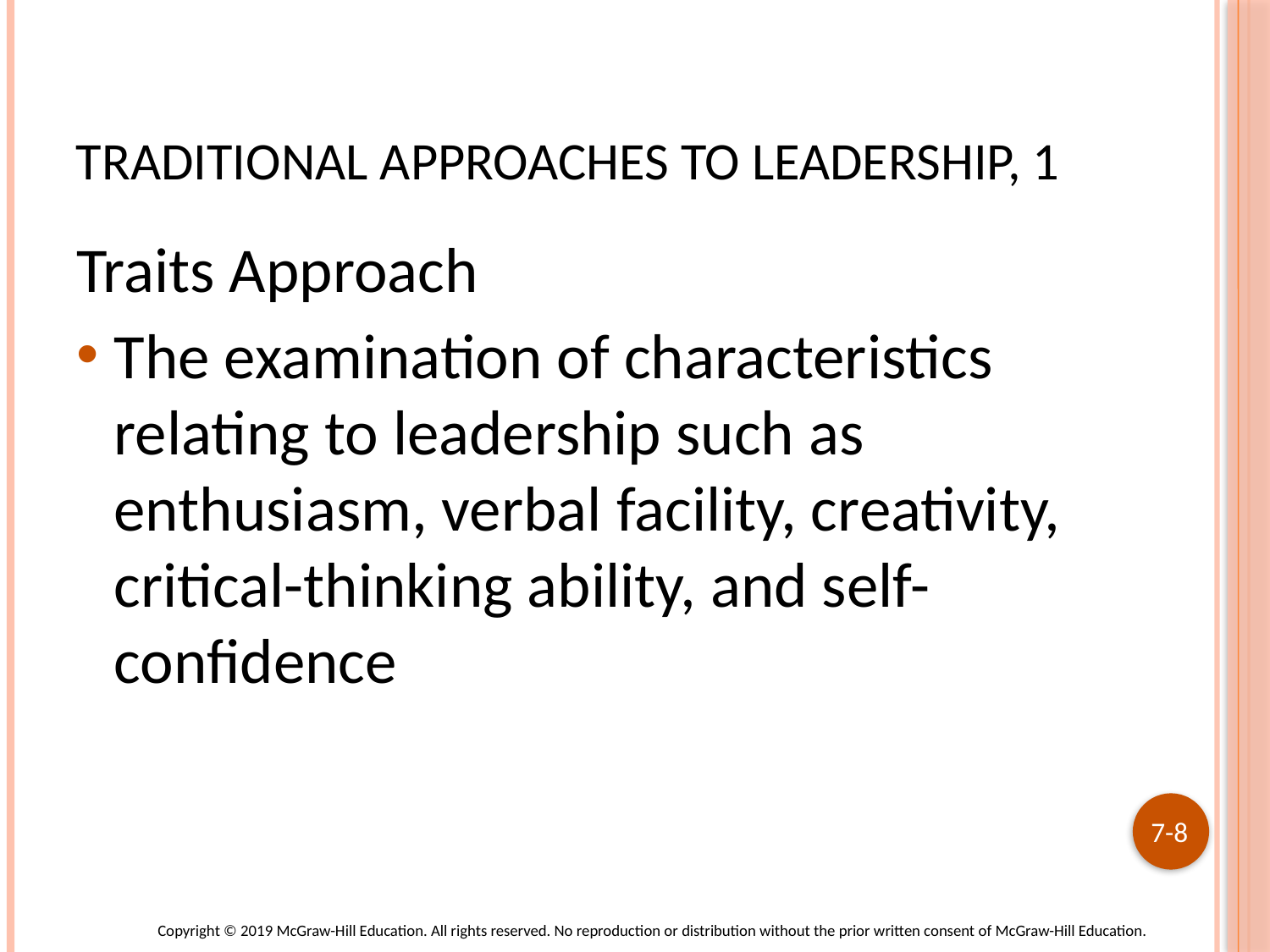

# Traditional Approaches to Leadership, 1
Traits Approach
The examination of characteristics relating to leadership such as enthusiasm, verbal facility, creativity, critical-thinking ability, and self-confidence